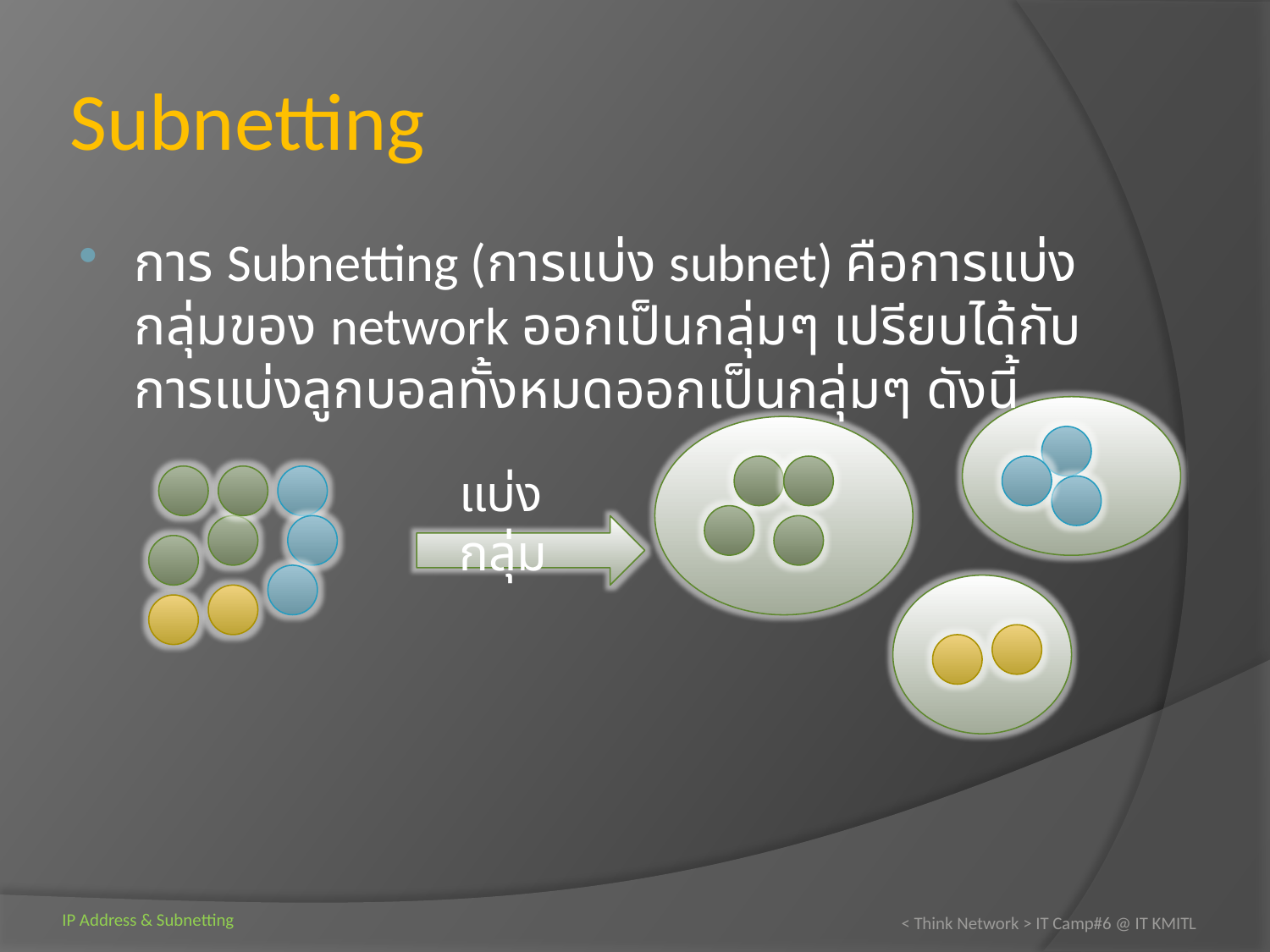

# Subnetting
การ Subnetting (การแบ่ง subnet) คือการแบ่งกลุ่มของ network ออกเป็นกลุ่มๆ เปรียบได้กับการแบ่งลูกบอลทั้งหมดออกเป็นกลุ่มๆ ดังนี้

แบ่งกลุ่ม

< Think Network > IT Camp#6 @ IT KMITL